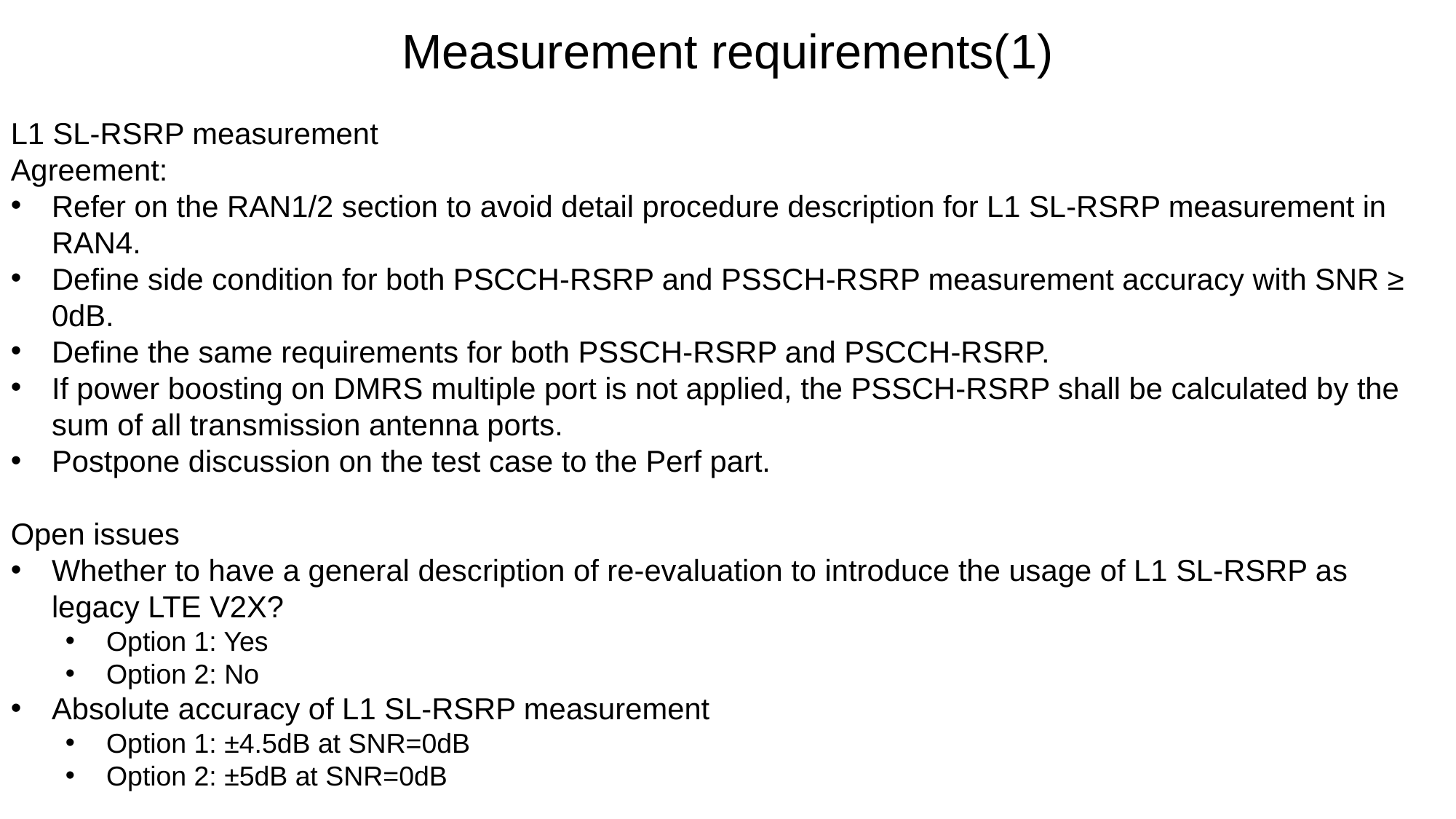

Measurement requirements(1)
L1 SL-RSRP measurement
Agreement:
Refer on the RAN1/2 section to avoid detail procedure description for L1 SL-RSRP measurement in RAN4.
Define side condition for both PSCCH-RSRP and PSSCH-RSRP measurement accuracy with SNR ≥ 0dB.
Define the same requirements for both PSSCH-RSRP and PSCCH-RSRP.
If power boosting on DMRS multiple port is not applied, the PSSCH-RSRP shall be calculated by the sum of all transmission antenna ports.
Postpone discussion on the test case to the Perf part.

Open issues
Whether to have a general description of re-evaluation to introduce the usage of L1 SL-RSRP as legacy LTE V2X?
Option 1: Yes
Option 2: No
Absolute accuracy of L1 SL-RSRP measurement
Option 1: ±4.5dB at SNR=0dB
Option 2: ±5dB at SNR=0dB